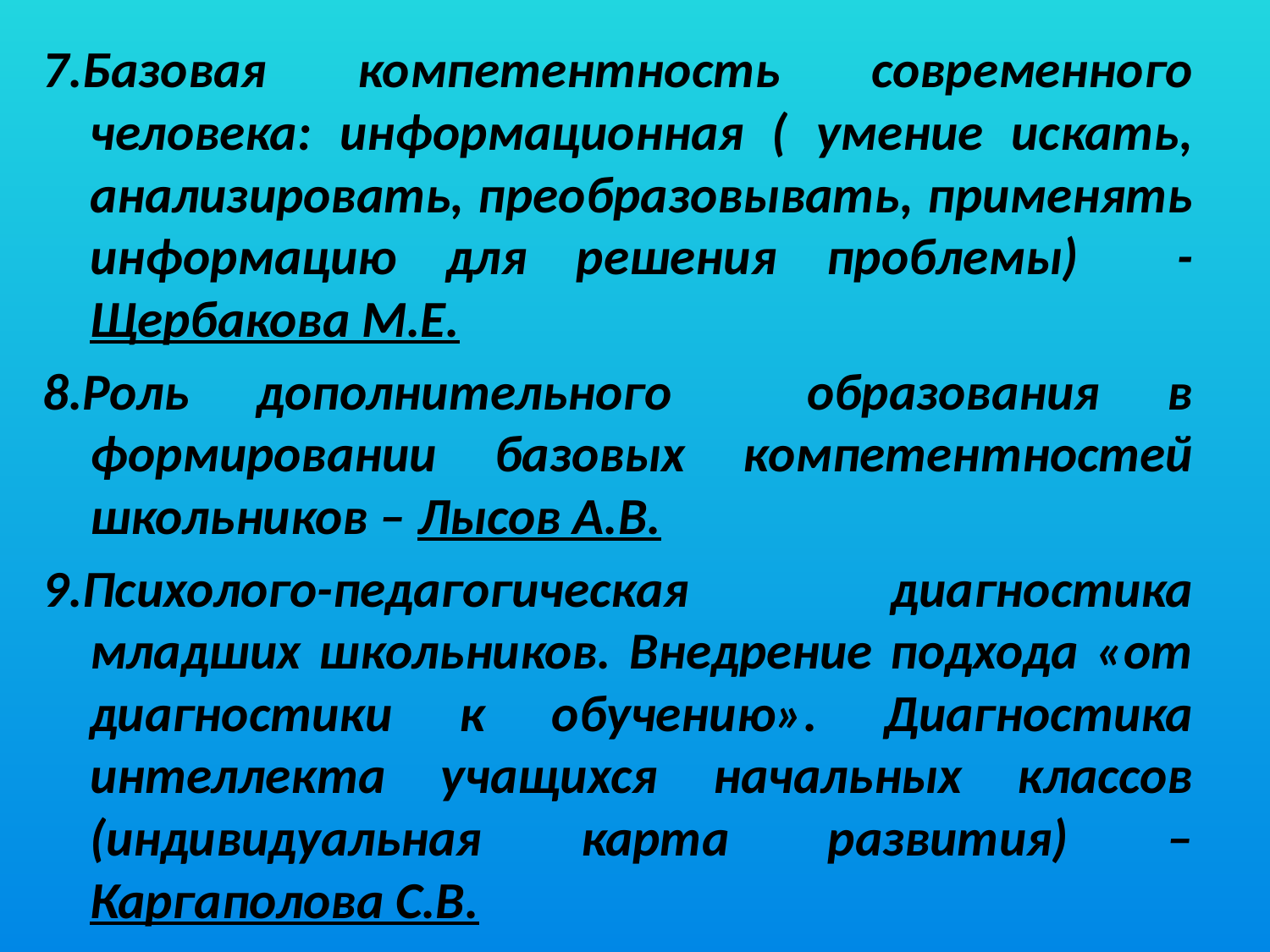

7.Базовая компетентность современного человека: информационная ( умение искать, анализировать, преобразовывать, применять информацию для решения проблемы)  - Щербакова М.Е.
8.Роль дополнительного  образования в формировании базовых компетентностей школьников – Лысов А.В.
9.Психолого-педагогическая диагностика младших школьников. Внедрение подхода «от диагностики к обучению». Диагностика интеллекта учащихся начальных классов (индивидуальная карта развития) – Каргаполова С.В.
#